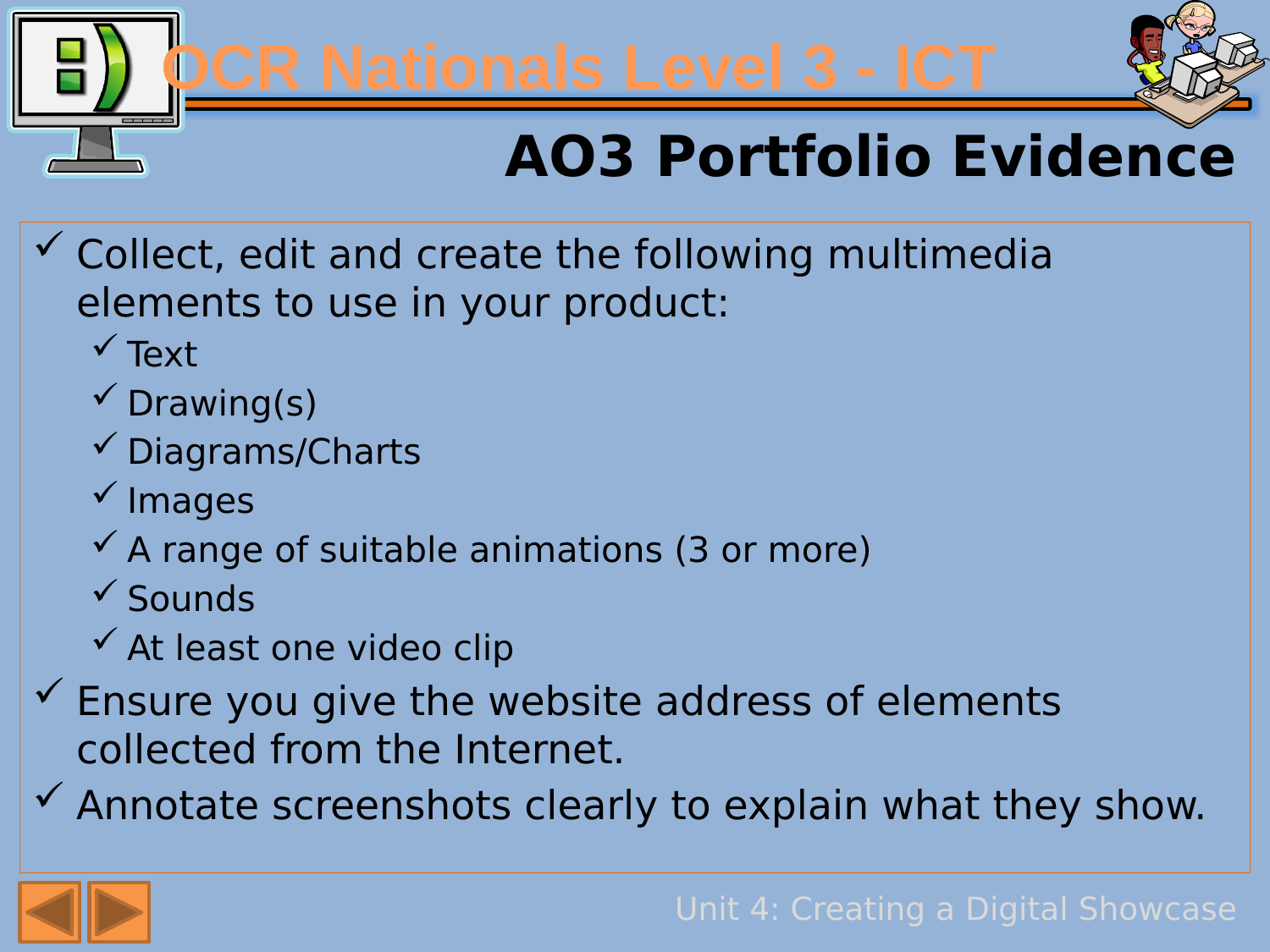

# AO3 Portfolio Evidence
Collect, edit and create the following multimedia elements to use in your product:
Text
Drawing(s)
Diagrams/Charts
Images
A range of suitable animations (3 or more)
Sounds
At least one video clip
Ensure you give the website address of elements collected from the Internet.
Annotate screenshots clearly to explain what they show.